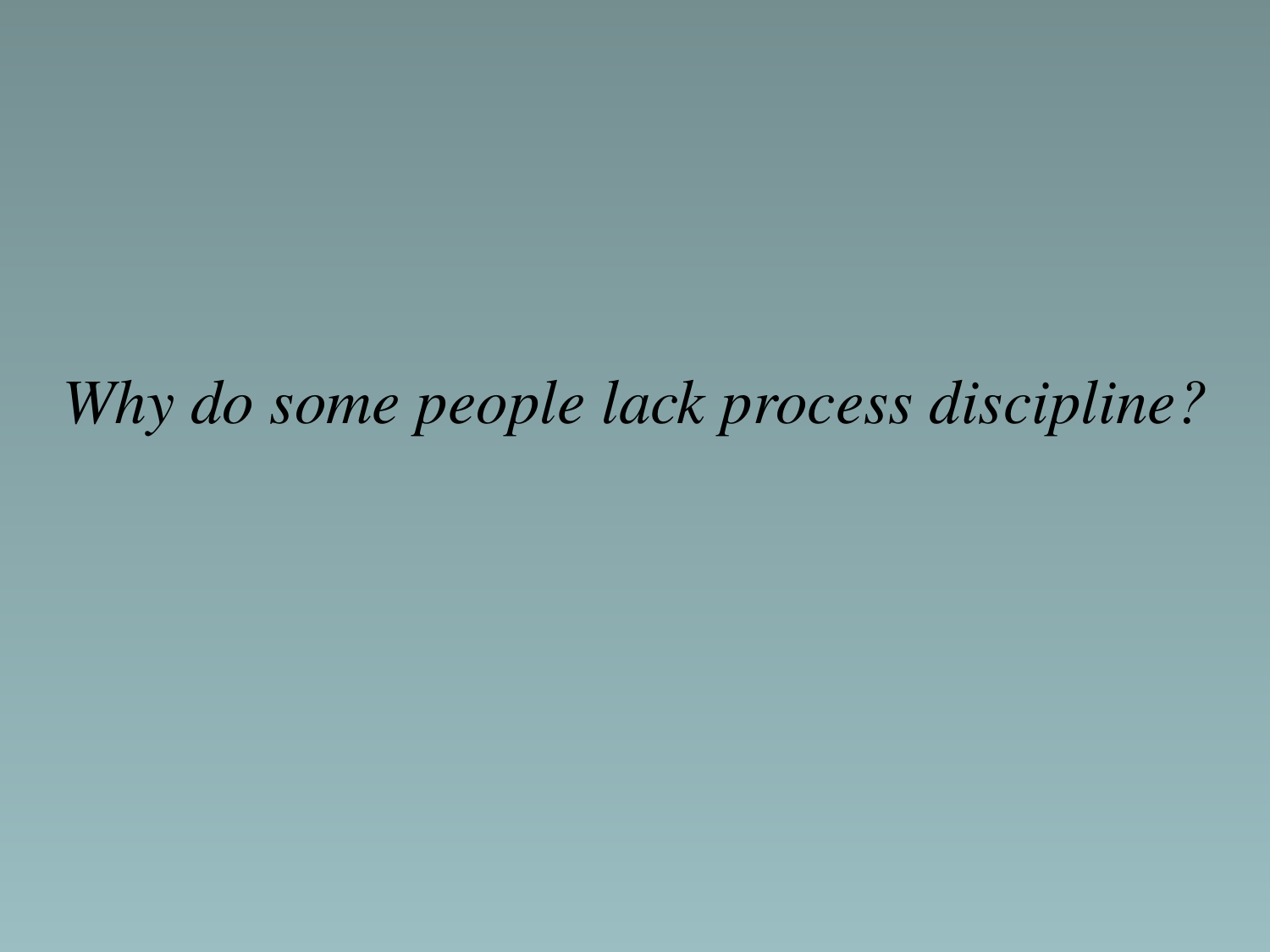

Why do some people lack process discipline?